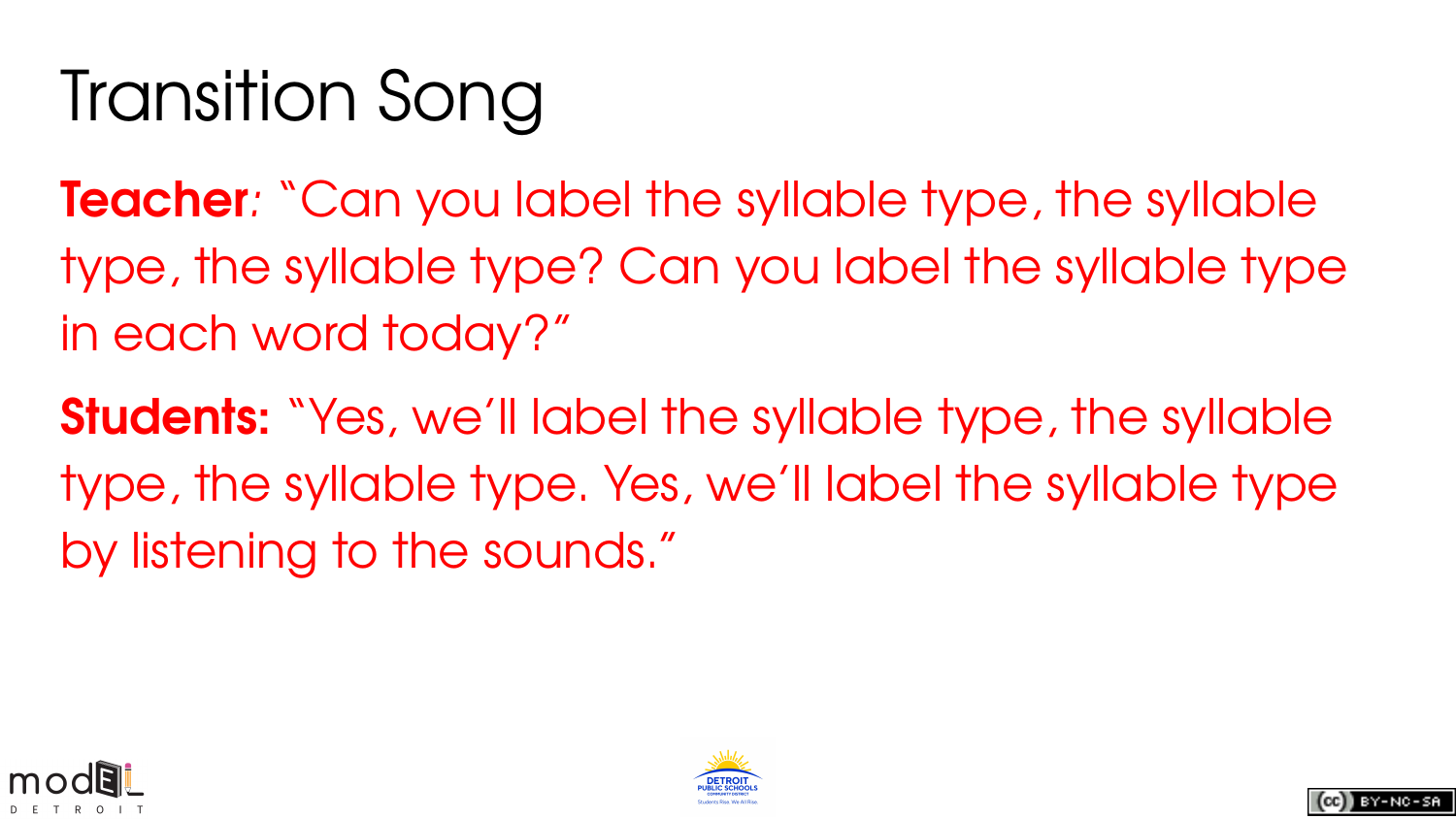

# Transition Song
Teacher: “Can you label the syllable type, the syllable type, the syllable type? Can you label the syllable type in each word today?”
Students: “Yes, we’ll label the syllable type, the syllable type, the syllable type. Yes, we’ll label the syllable type by listening to the sounds.”